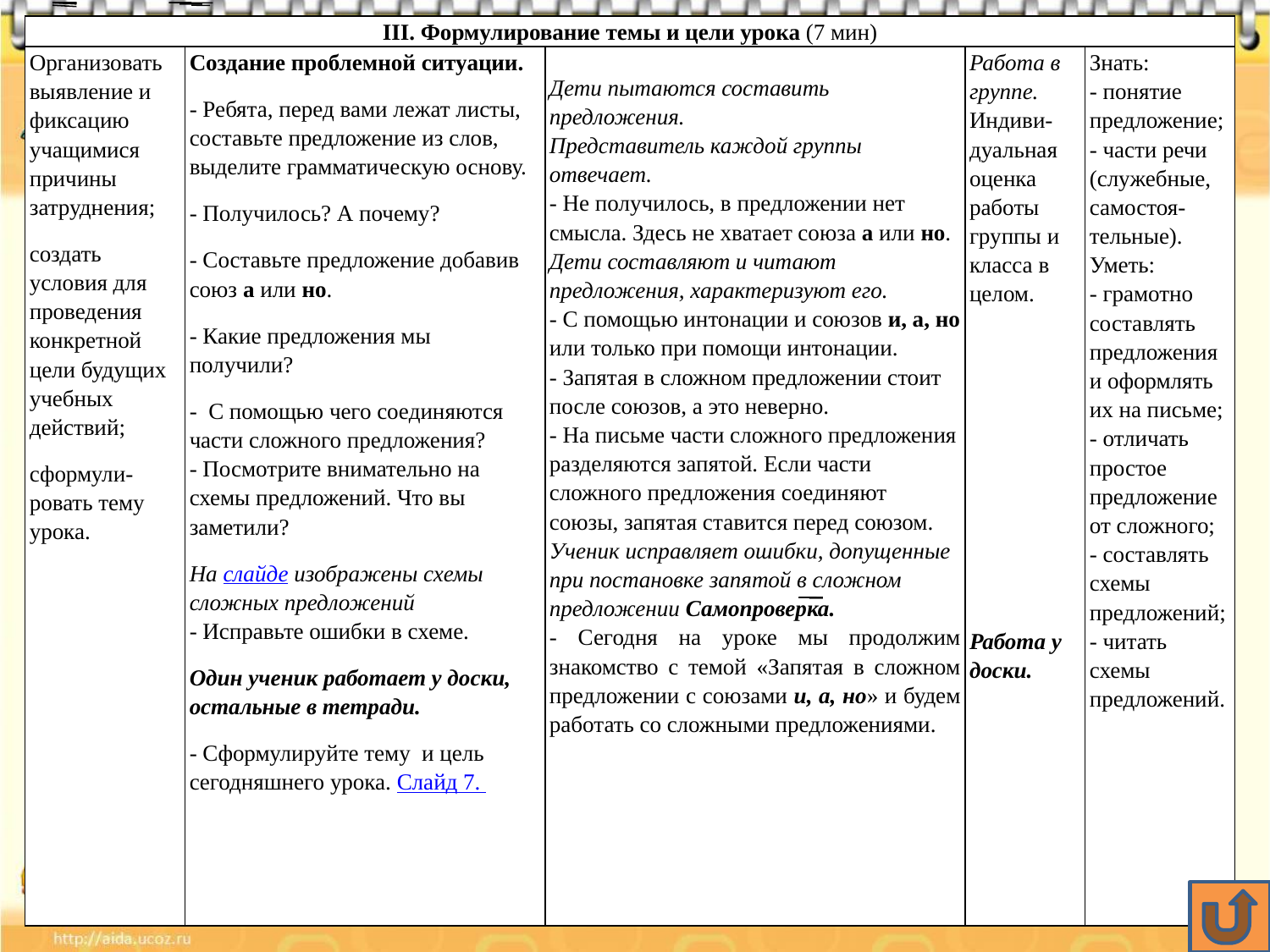

| III. Формулирование темы и цели урока (7 мин) |  |  |  |  |
| --- | --- | --- | --- | --- |
| Организовать выявление и фиксацию учащимися причины затруднения; создать условия для проведения конкретной цели будущих учебных действий; сформули-ровать тему урока. | Создание проблемной ситуации. - Ребята, перед вами лежат листы, составьте предложение из слов, выделите грамматическую основу. - Получилось? А почему? - Составьте предложение добавив союз а или но. - Какие предложения мы получили? - С помощью чего соединяются части сложного предложения? - Посмотрите внимательно на схемы предложений. Что вы заметили? На слайде изображены схемы сложных предложений - Исправьте ошибки в схеме. Один ученик работает у доски, остальные в тетради. - Сформулируйте тему и цель сегодняшнего урока. Слайд 7. | Дети пытаются составить предложения. Представитель каждой группы отвечает. - Не получилось, в предложении нет смысла. Здесь не хватает союза а или но. Дети составляют и читают предложения, характеризуют его. - С помощью интонации и союзов и, а, но или только при помощи интонации. - Запятая в сложном предложении стоит после союзов, а это неверно. - На письме части сложного предложения разделяются запятой. Если части сложного предложения соединяют союзы, запятая ставится перед союзом. Ученик исправляет ошибки, допущенные при постановке запятой в сложном предложении Самопроверка. - Сегодня на уроке мы продолжим знакомство с темой «Запятая в сложном предложении с союзами и, а, но» и будем работать со сложными предложениями. | Работа в группе. Индиви-дуальная оценка работы группы и класса в целом. Работа у доски. | Знать: - понятие предложение; - части речи (служебные, самостоя-тельные). Уметь: - грамотно составлять предложения и оформлять их на письме; - отличать простое предложение от сложного; - составлять схемы предложений; - читать схемы предложений. |